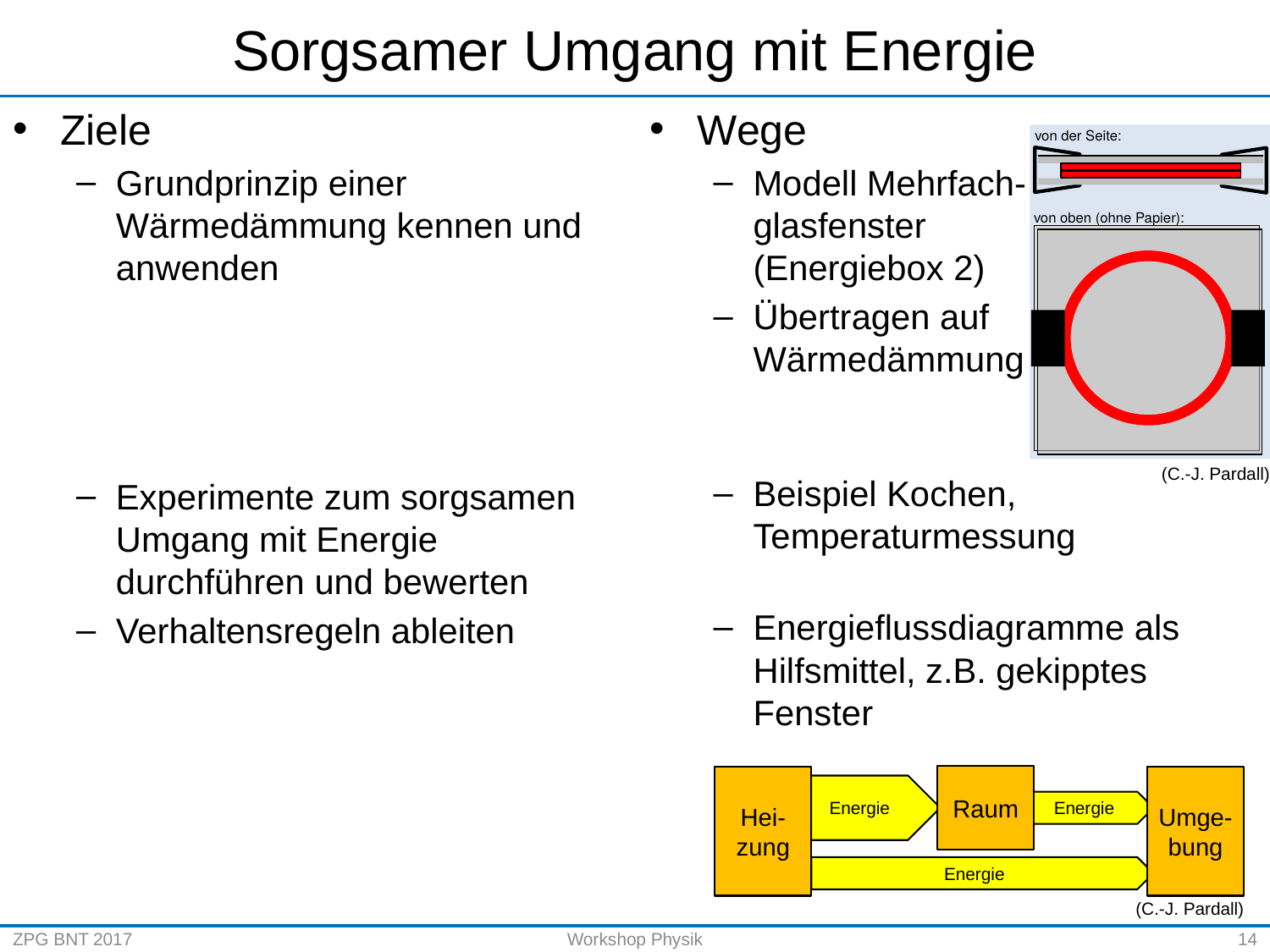

# Sorgsamer Umgang mit Energie
Ziele
Grundprinzip einer Wärmedämmung kennen und anwenden
Experimente zum sorgsamen Umgang mit Energie durchführen und bewerten
Verhaltensregeln ableiten
Wege
Modell Mehrfach-
glasfenster
(Energiebox 2)
Übertragen auf
Wärmedämmung
Beispiel Kochen,
Temperaturmessung
Energieflussdiagramme als Hilfsmittel, z.B. gekipptes Fenster

von der Seite:

von oben (ohne Papier):

(C.-J. Pardall)
Raum
Hei-zung
Umge-bung
Energie
Energie
Energie
(C.-J. Pardall)
ZPG BNT 2017
Workshop Physik
14